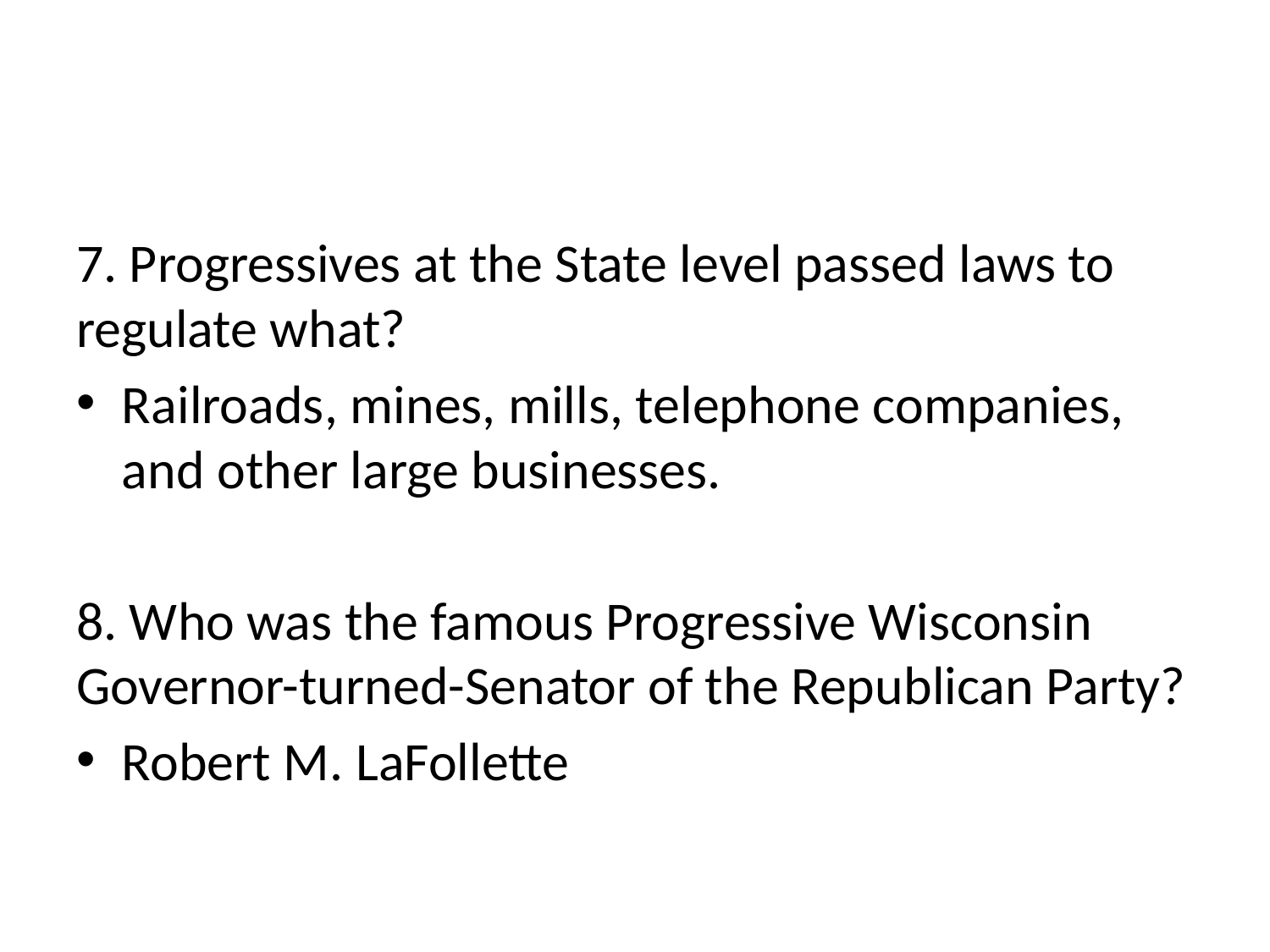

#
7. Progressives at the State level passed laws to regulate what?
Railroads, mines, mills, telephone companies, and other large businesses.

8. Who was the famous Progressive Wisconsin Governor-turned-Senator of the Republican Party?
Robert M. LaFollette